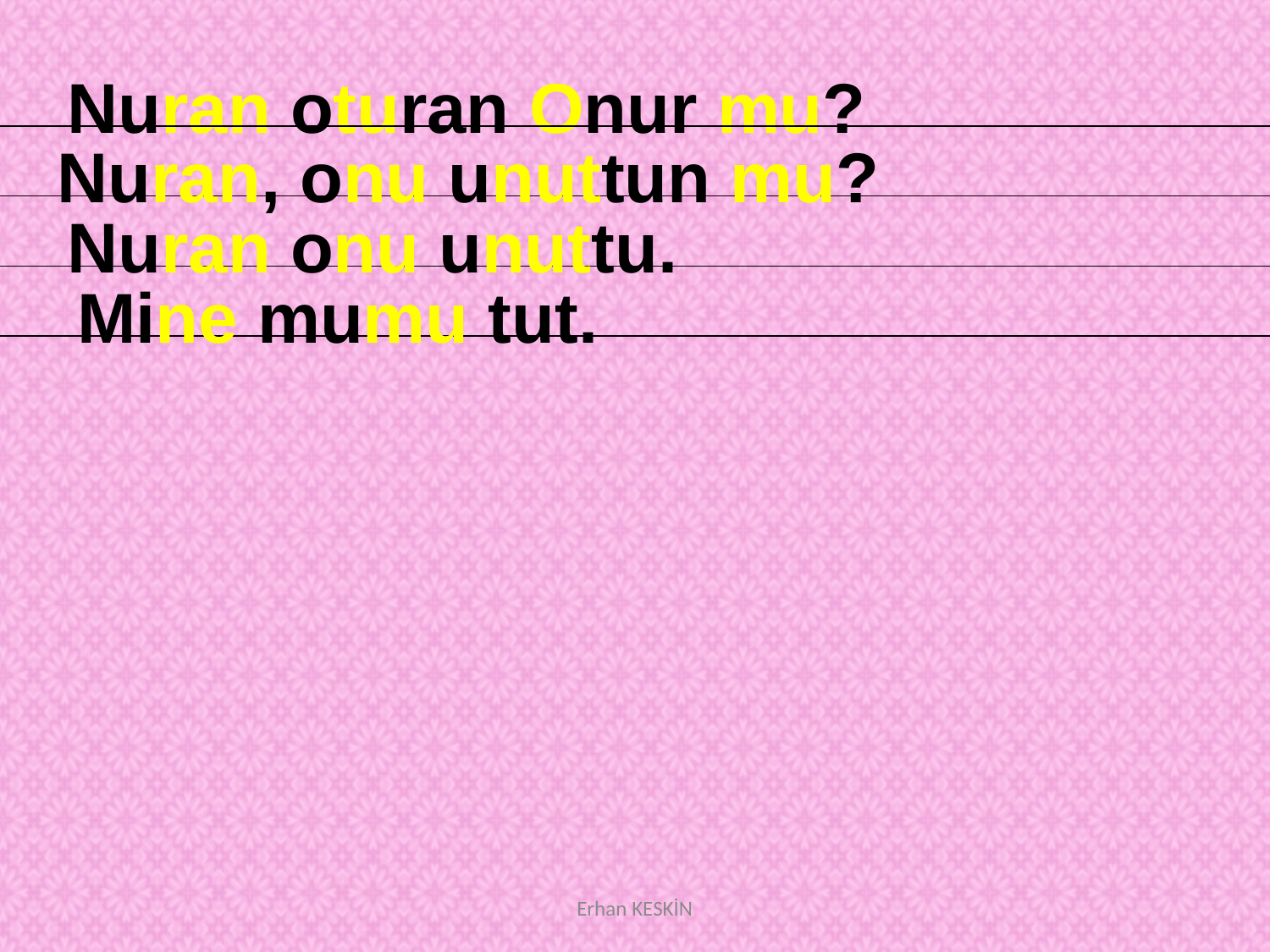

Nuran oturan Onur mu?
Nuran, onu unuttun mu?
Nuran onu unuttu.
Mine mumu tut.
Erhan KESKİN